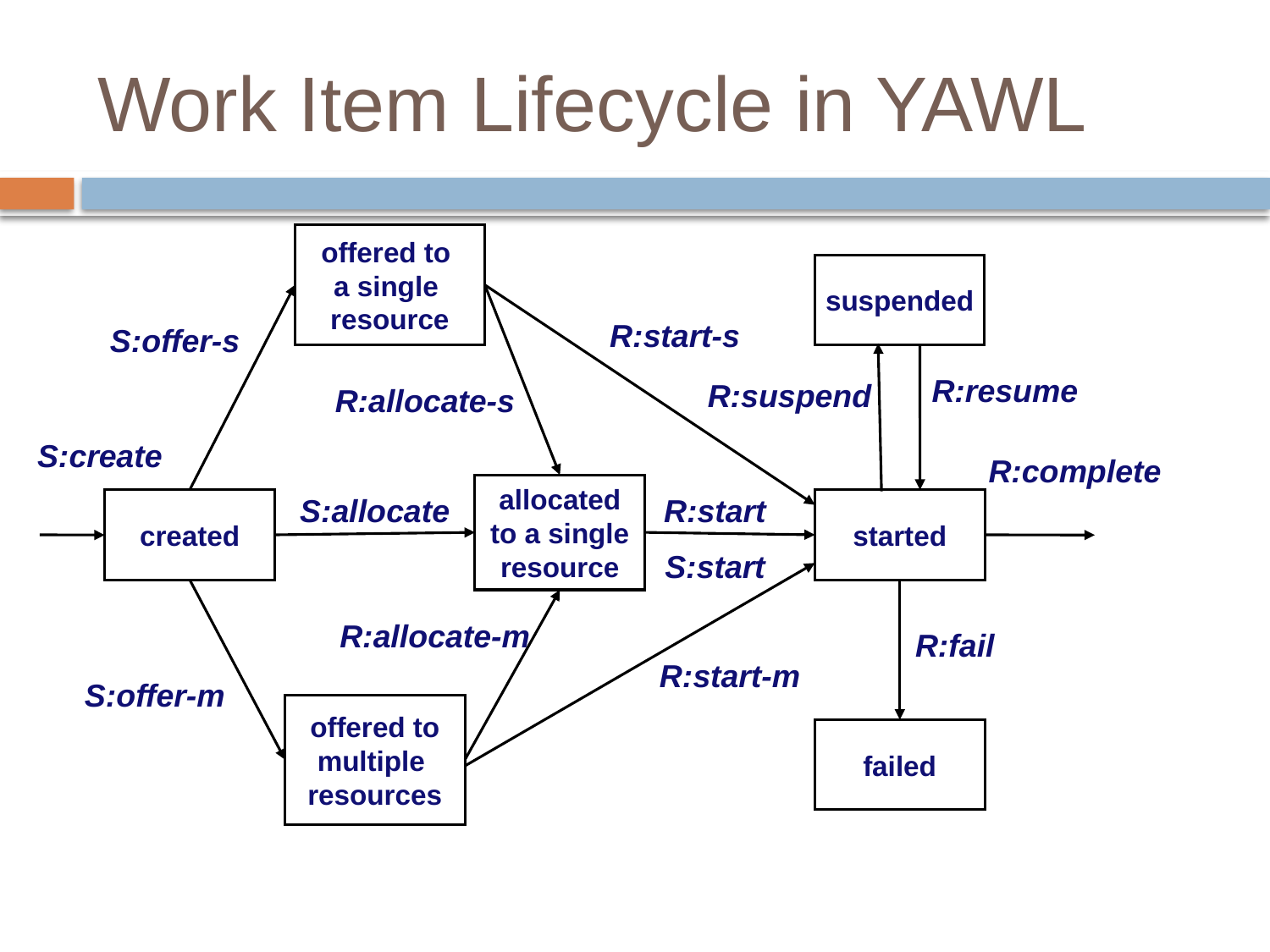

# Work Item Lifecycle in YAWL
offered to
a single
resource

suspended

R:start-s
S:offer-s

R:resume
R:suspend
R:allocate-s
S:create
R:complete
allocated
to a single
resource
created
S:allocate
R:start
started

S:start

R:allocate-m
R:fail
R:start-m
S:offer-m
offered to
multiple
resources
failed